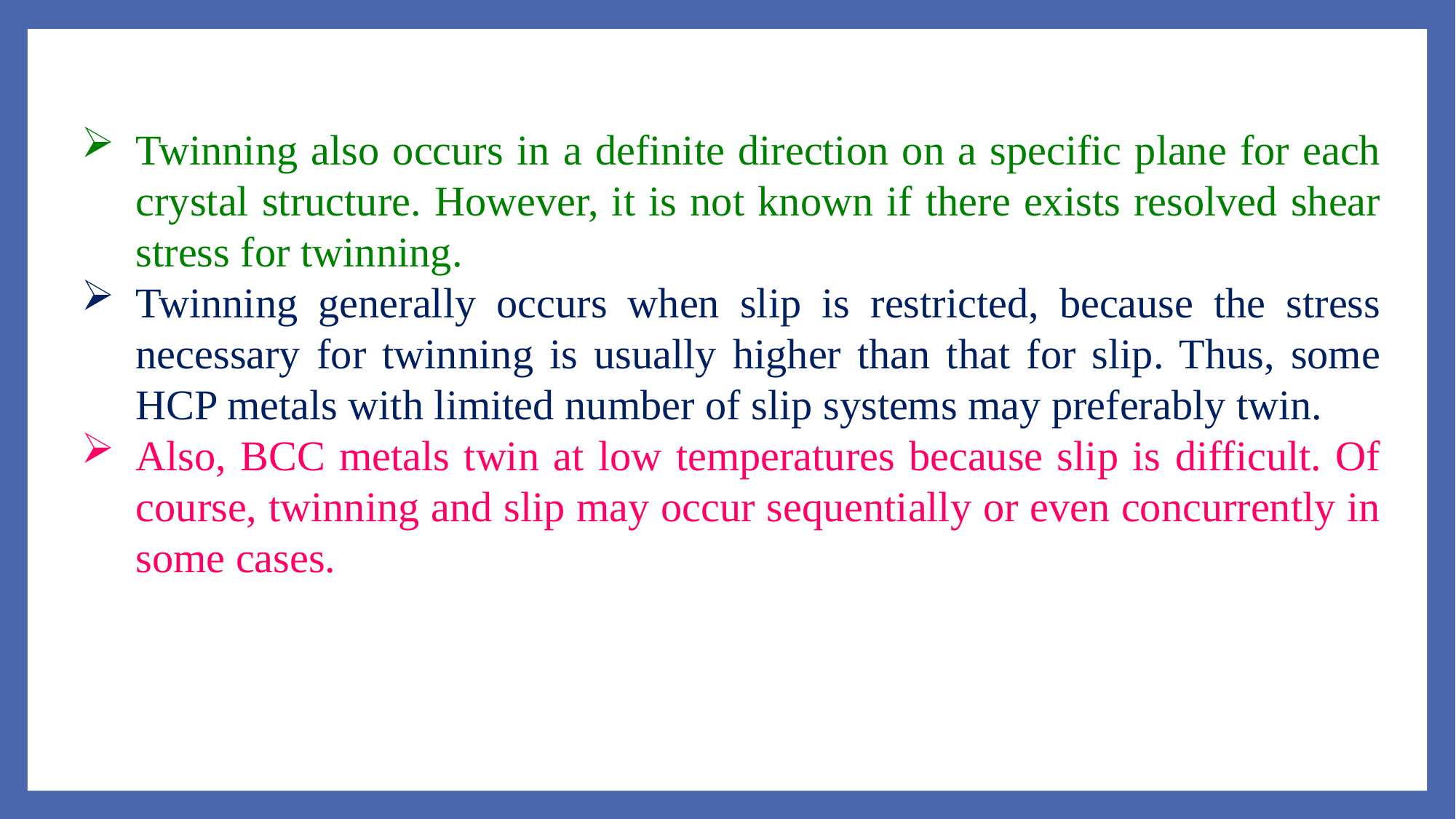

Twinning also occurs in a definite direction on a specific plane for each crystal structure. However, it is not known if there exists resolved shear stress for twinning.
Twinning generally occurs when slip is restricted, because the stress necessary for twinning is usually higher than that for slip. Thus, some HCP metals with limited number of slip systems may preferably twin.
Also, BCC metals twin at low temperatures because slip is difficult. Of course, twinning and slip may occur sequentially or even concurrently in some cases.